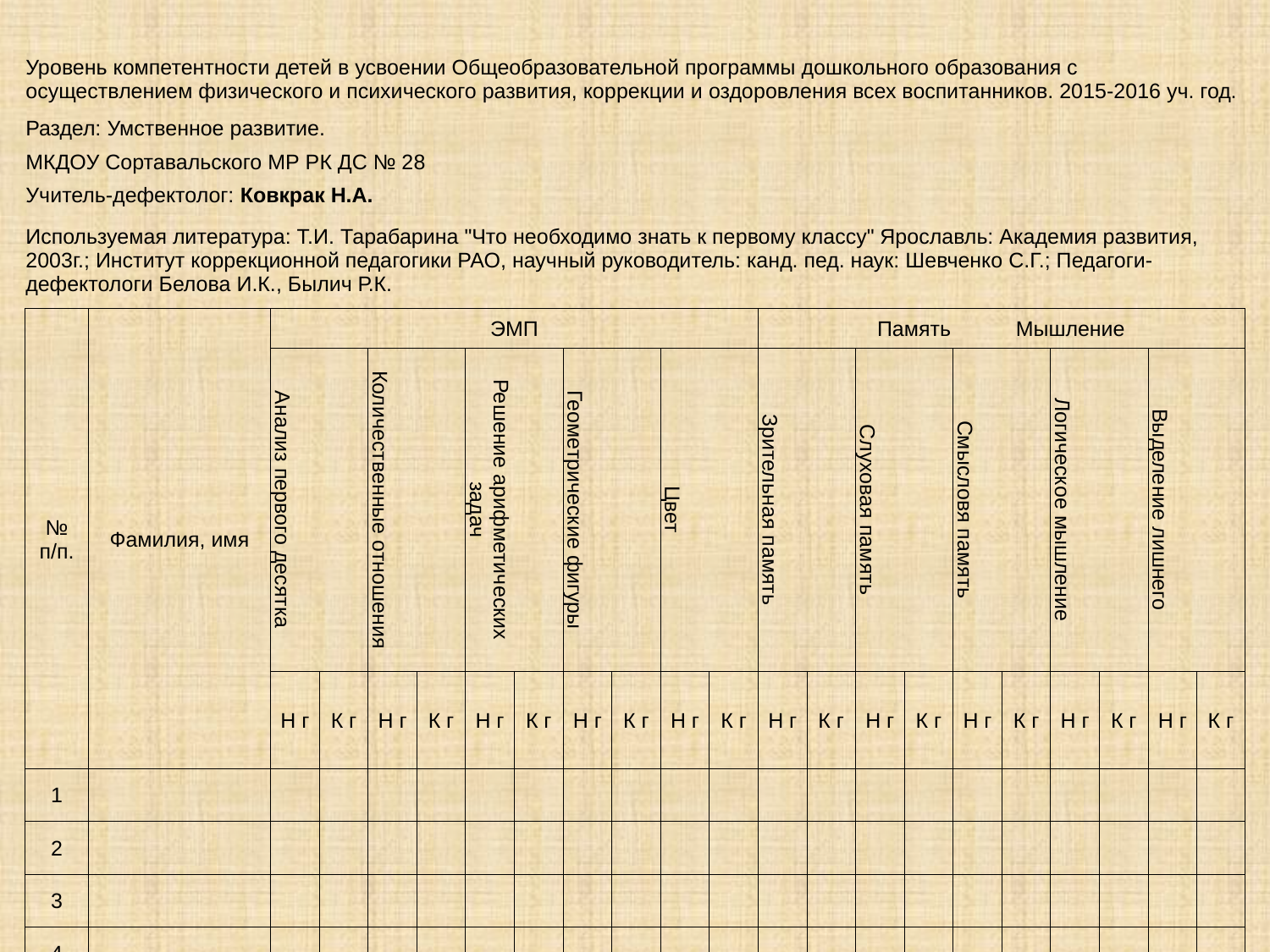

| Уровень компетентности детей в усвоении Общеобразовательной программы дошкольного образования с осуществлением физического и психического развития, коррекции и оздоровления всех воспитанников. 2015-2016 уч. год. |  |  |  |  |  |  |  |  |  |  |  |  |  |  |  |  |  |  |  |  |  |
| --- | --- | --- | --- | --- | --- | --- | --- | --- | --- | --- | --- | --- | --- | --- | --- | --- | --- | --- | --- | --- | --- |
| Раздел: Умственное развитие. |  |  |  |  |  |  |  |  |  |  |  |  |  |  |  |  |  |  |  |  |  |
| МКДОУ Сортавальского МР РК ДС № 28 |  |  |  |  |  |  |  |  |  |  |  |  |  |  |  |  |  |  |  |  |  |
| Учитель-дефектолог: Ковкрак Н.А. |  |  |  |  |  |  |  |  |  |  |  |  |  |  |  |  |  |  |  |  |  |
| Используемая литература: Т.И. Тарабарина "Что необходимо знать к первому классу" Ярославль: Академия развития, 2003г.; Институт коррекционной педагогики РАО, научный руководитель: канд. пед. наук: Шевченко С.Г.; Педагоги-дефектологи Белова И.К., Былич Р.К. |  |  |  |  |  |  |  |  |  |  |  |  |  |  |  |  |  |  |  |  |  |
| № п/п. | Фамилия, имя | ЭМП |  |  |  |  |  |  |  |  |  | Память Мышление |  |  |  |  |  |  |  |  |  |
|  |  | Анализ первого десятка |  | Количественные отношения |  | Решение арифметических задач |  | Геометрические фигуры |  | Цвет |  | Зрительная память |  | Слуховая память |  | Смысловя память |  | Логическое мышление |  | Выделение лишнего |  |
|  |  | Н г | К г | Н г | К г | Н г | К г | Н г | К г | Н г | К г | Н г | К г | Н г | К г | Н г | К г | Н г | К г | Н г | К г |
| 1 |  |  |  |  |  |  |  |  |  |  |  |  |  |  |  |  |  |  |  |  |  |
| 2 |  |  |  |  |  |  |  |  |  |  |  |  |  |  |  |  |  |  |  |  |  |
| 3 |  |  |  |  |  |  |  |  |  |  |  |  |  |  |  |  |  |  |  |  |  |
| 4 |  |  |  |  |  |  |  |  |  |  |  |  |  |  |  |  |  |  |  |  |  |
| 5 |  |  |  |  |  |  |  |  |  |  |  |  |  |  |  |  |  |  |  |  |  |